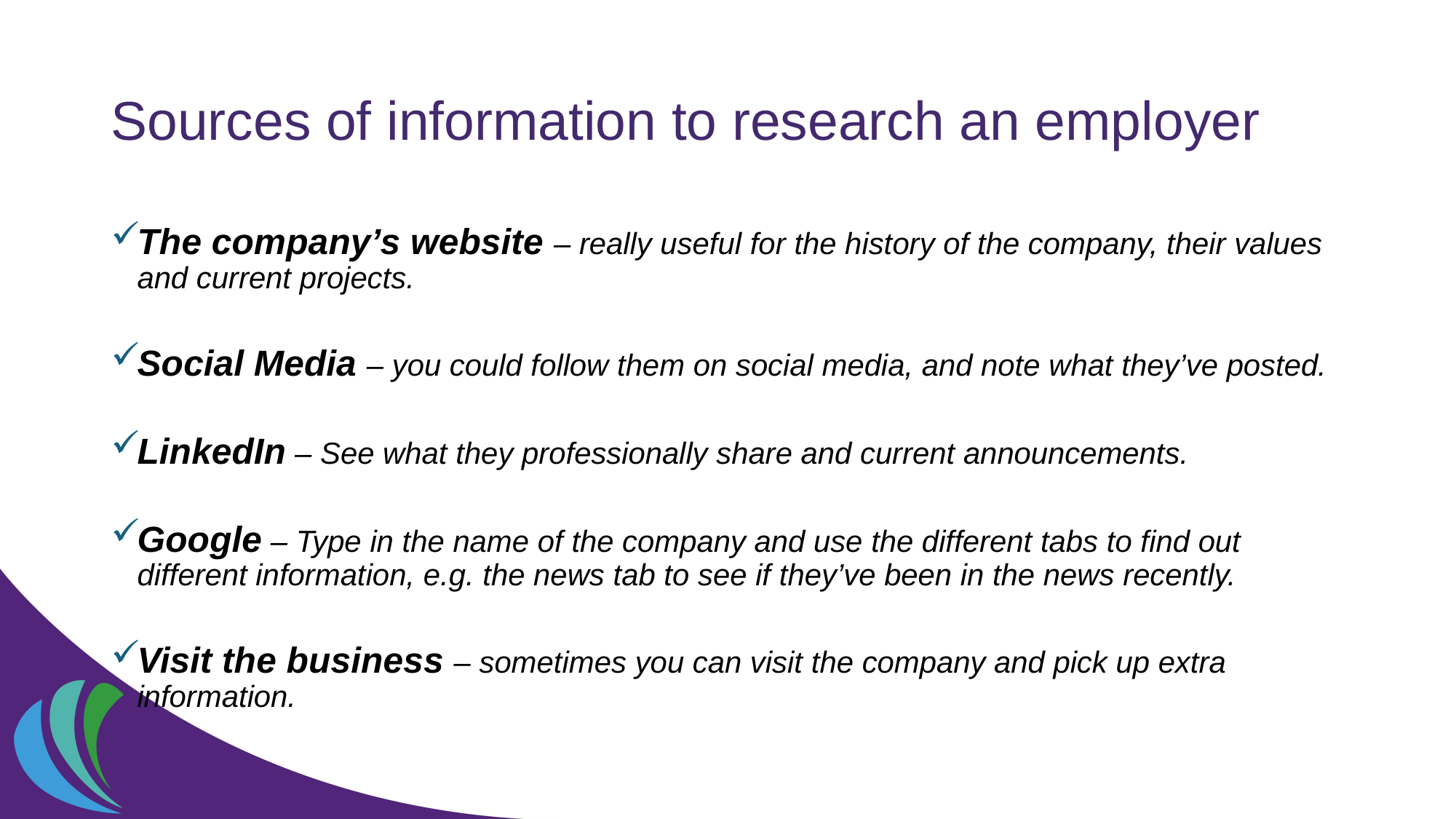

# Sources of information to research an employer
The company’s website – really useful for the history of the company, their values and current projects.

Social Media – you could follow them on social media, and note what they’ve posted.

LinkedIn – See what they professionally share and current announcements.

Google – Type in the name of the company and use the different tabs to find out different information, e.g. the news tab to see if they’ve been in the news recently.

Visit the business – sometimes you can visit the company and pick up extra information.